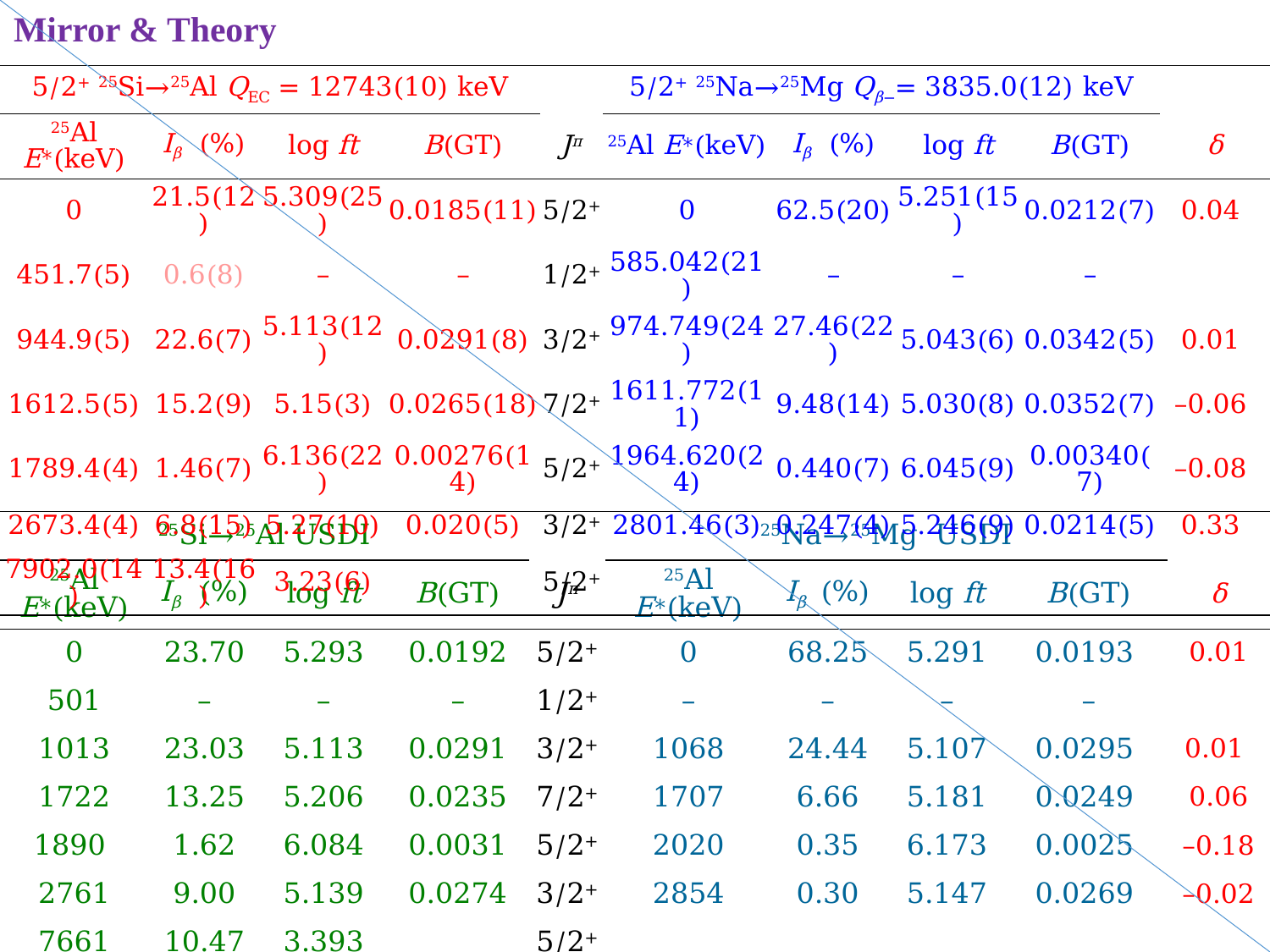

Mirror & Theory
| 5/2+ 25Si→25Al QEC = 12743(10) keV |  |  |  |  | 5/2+ 25Na→25Mg Qβ−= 3835.0(12) keV |  |  |  |  |
| --- | --- | --- | --- | --- | --- | --- | --- | --- | --- |
| 25Al E∗(keV) | Iβ (%) | log ft | B(GT) | Jπ | 25Al E∗(keV) | Iβ (%) | log ft | B(GT) | δ |
| 0 | 21.5(12) | 5.309(25) | 0.0185(11) | 5/2+ | 0 | 62.5(20) | 5.251(15) | 0.0212(7) | 0.04 |
| 451.7(5) | 0.6(8) | – | – | 1/2+ | 585.042(21) | – | – | – |  |
| 944.9(5) | 22.6(7) | 5.113(12) | 0.0291(8) | 3/2+ | 974.749(24) | 27.46(22) | 5.043(6) | 0.0342(5) | 0.01 |
| 1612.5(5) | 15.2(9) | 5.15(3) | 0.0265(18) | 7/2+ | 1611.772(11) | 9.48(14) | 5.030(8) | 0.0352(7) | –0.06 |
| 1789.4(4) | 1.46(7) | 6.136(22) | 0.00276(14) | 5/2+ | 1964.620(24) | 0.440(7) | 6.045(9) | 0.00340(7) | –0.08 |
| 2673.4(4) | 6.8(15) | 5.27(10) | 0.020(5) | 3/2+ | 2801.46(3) | 0.247(4) | 5.246(9) | 0.0214(5) | 0.33 |
| 7902.0(14) | 13.4(16) | 3.23(6) |  | 5/2+ |  |  |  |  |  |
| 25Si→25Al USDI |  |  |  |  | 25Na→25Mg USDI |  |  |  |  |
| --- | --- | --- | --- | --- | --- | --- | --- | --- | --- |
| 25Al E∗(keV) | Iβ (%) | log ft | B(GT) | Jπ | 25Al E∗(keV) | Iβ (%) | log ft | B(GT) | δ |
| 0 | 23.70 | 5.293 | 0.0192 | 5/2+ | 0 | 68.25 | 5.291 | 0.0193 | 0.01 |
| 501 | – | – | – | 1/2+ | – | – | – | – |  |
| 1013 | 23.03 | 5.113 | 0.0291 | 3/2+ | 1068 | 24.44 | 5.107 | 0.0295 | 0.01 |
| 1722 | 13.25 | 5.206 | 0.0235 | 7/2+ | 1707 | 6.66 | 5.181 | 0.0249 | 0.06 |
| 1890 | 1.62 | 6.084 | 0.0031 | 5/2+ | 2020 | 0.35 | 6.173 | 0.0025 | –0.18 |
| 2761 | 9.00 | 5.139 | 0.0274 | 3/2+ | 2854 | 0.30 | 5.147 | 0.0269 | –0.02 |
| 7661 | 10.47 | 3.393 |  | 5/2+ |  |  |  |  |  |